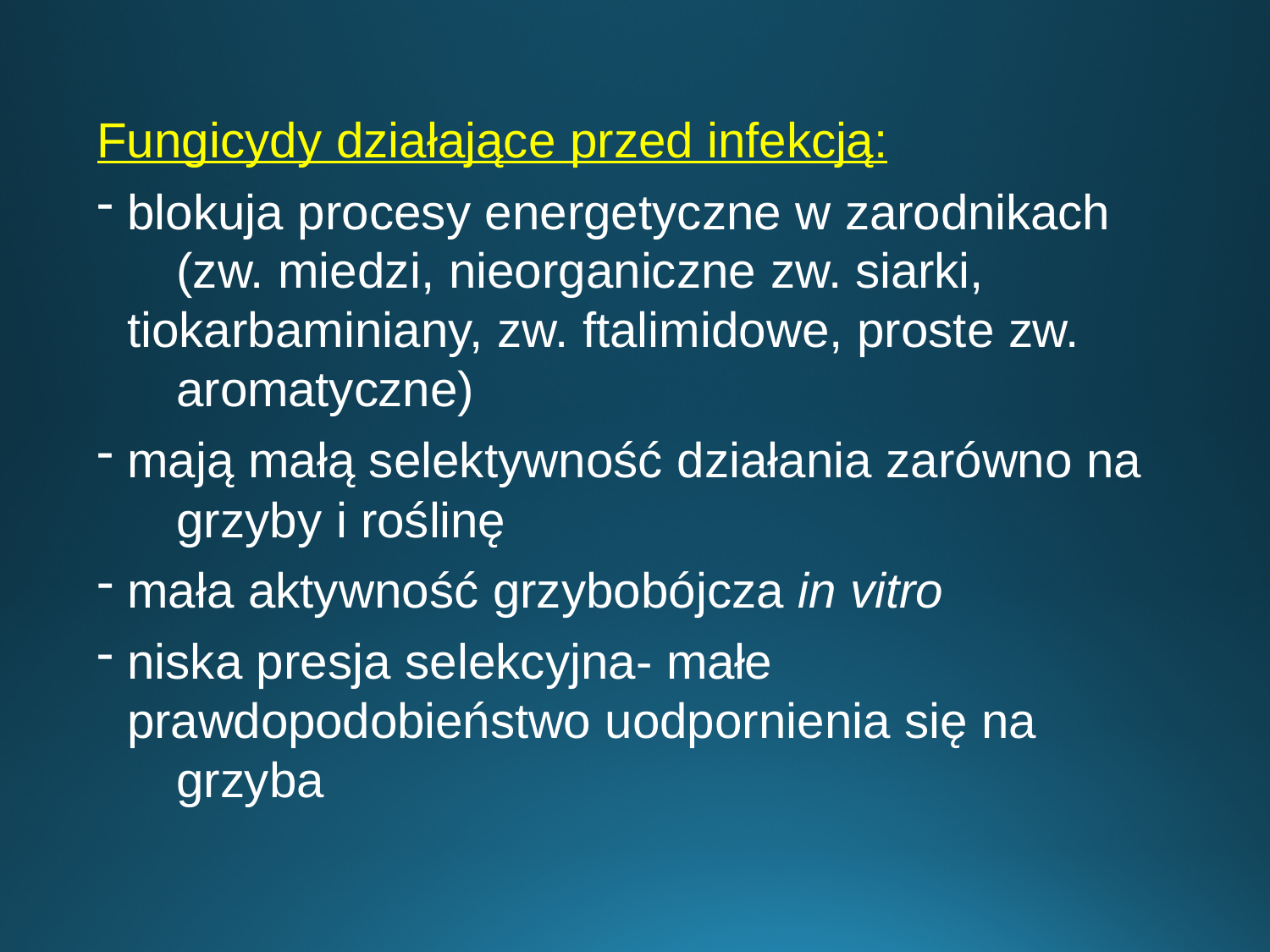

Fungicydy działające przed infekcją:
blokuja procesy energetyczne w zarodnikach 	(zw. miedzi, nieorganiczne zw. siarki, 	tiokarbaminiany, zw. ftalimidowe, proste zw. 	aromatyczne)
mają małą selektywność działania zarówno na 	grzyby i roślinę
mała aktywność grzybobójcza in vitro
niska presja selekcyjna- małe 	prawdopodobieństwo uodpornienia się na 	grzyba